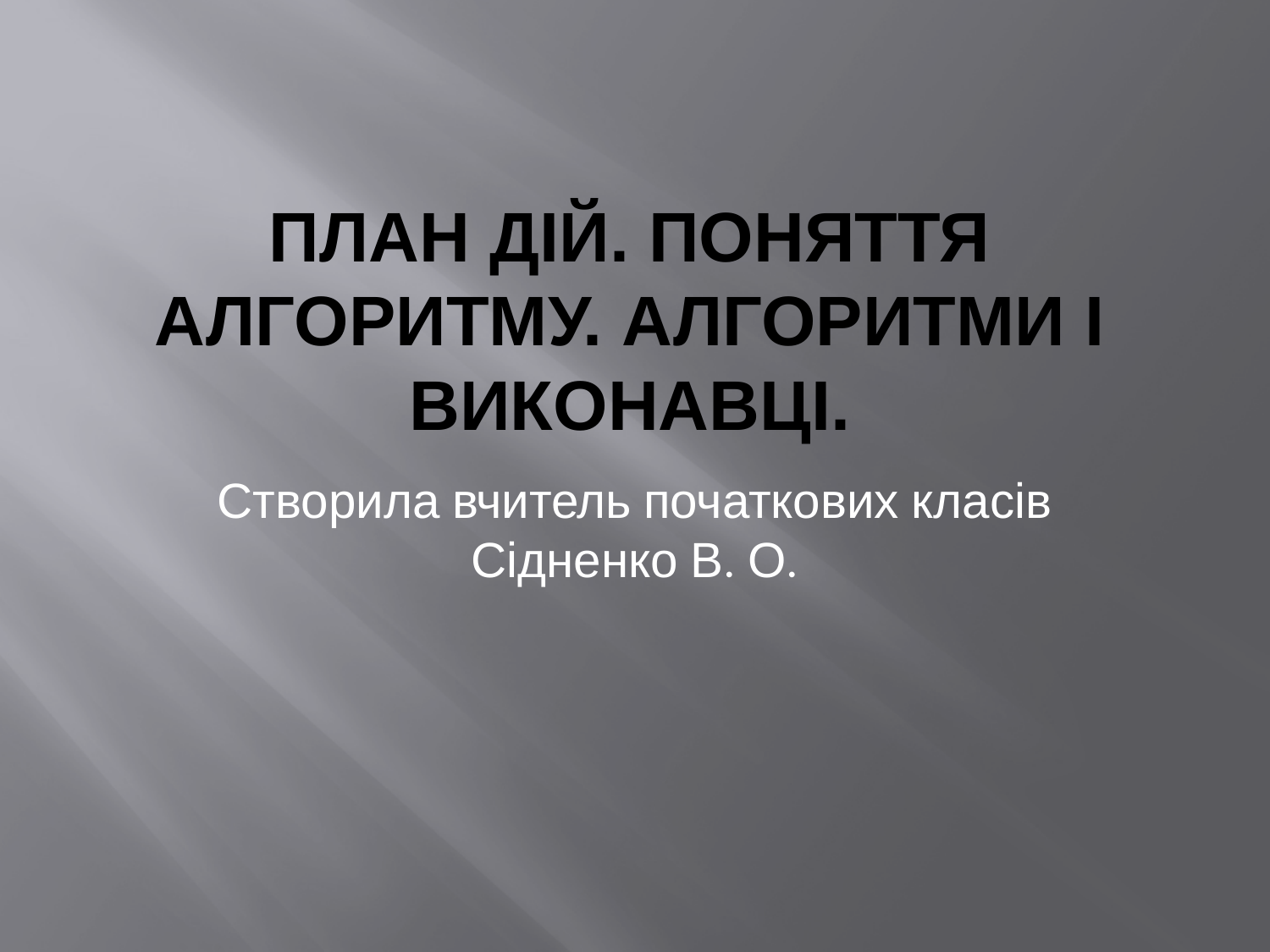

# План дій. ПОНЯТТЯ АЛГОРИТМУ. Алгоритми і виконавці.
Створила вчитель початкових класів Сідненко В. О.